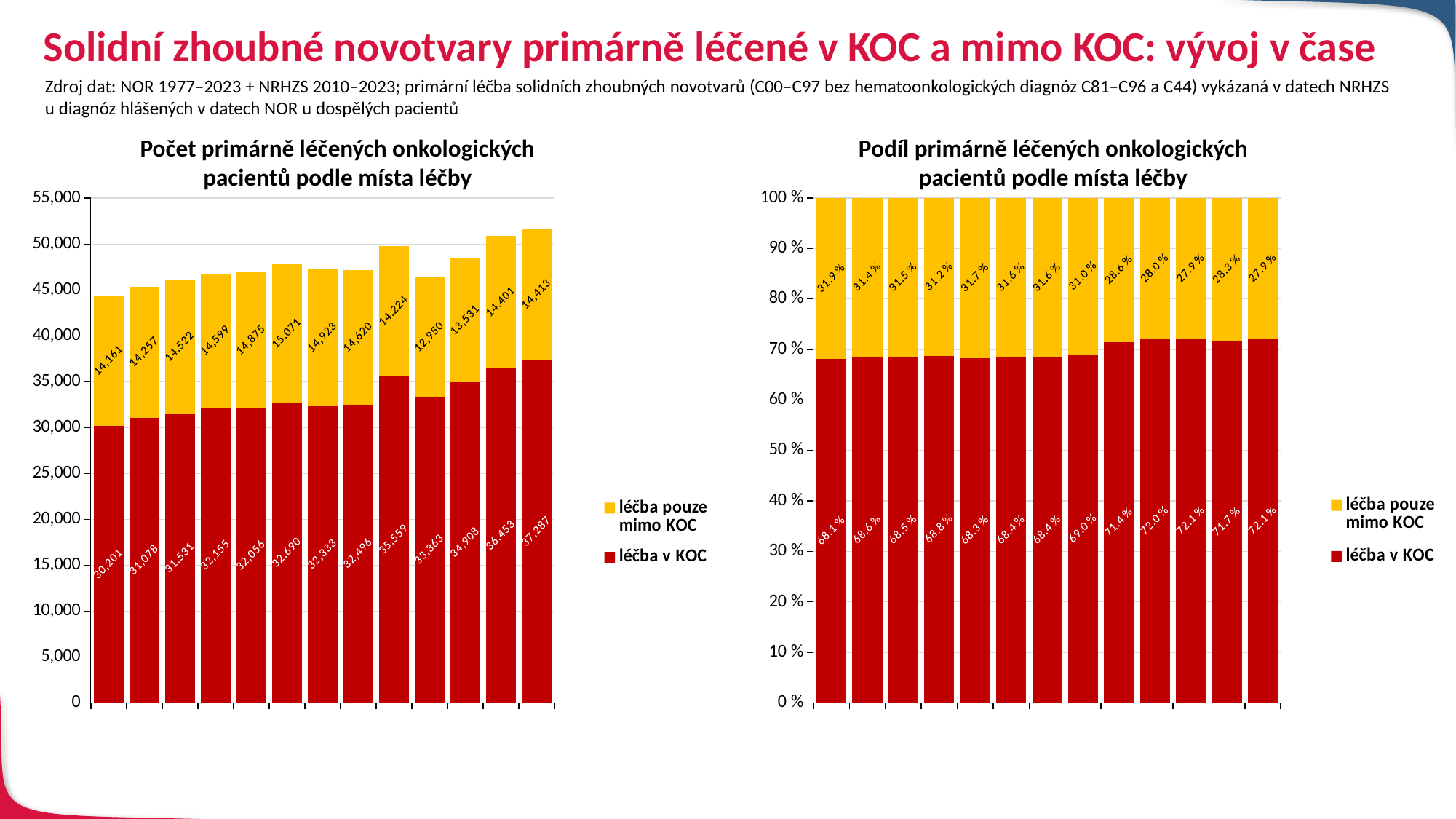

# Solidní zhoubné novotvary primárně léčené v KOC a mimo KOC: vývoj v čase
Zdroj dat: NOR 1977–2023 + NRHZS 2010–2023; primární léčba solidních zhoubných novotvarů (C00–C97 bez hematoonkologických diagnóz C81–C96 a C44) vykázaná v datech NRHZS u diagnóz hlášených v datech NOR u dospělých pacientů
Počet primárně léčených onkologických pacientů podle místa léčby
Podíl primárně léčených onkologických pacientů podle místa léčby

### Chart

| Category | léčba v KOC | léčba pouze mimo KOC |
|---|---|---|
| 2011 | 30201.0 | 14161.0 |
| 2012 | 31078.0 | 14257.0 |
| 2013 | 31531.0 | 14522.0 |
| 2014 | 32155.0 | 14599.0 |
| 2015 | 32056.0 | 14875.0 |
| 2016 | 32690.0 | 15071.0 |
| 2017 | 32333.0 | 14923.0 |
| 2018 | 32496.0 | 14620.0 |
| 2019 | 35559.0 | 14224.0 |
| 2020 | 33363.0 | 12950.0 |
| 2021 | 34908.0 | 13531.0 |
| 2022 | 36453.0 | 14401.0 |
| 2023 | 37287.0 | 14413.0 |

### Chart

| Category | léčba v KOC | léčba pouze mimo KOC |
|---|---|---|
| 2011 | 0.680785 | 0.319215 |
| 2012 | 0.685519 | 0.314481 |
| 2013 | 0.684668 | 0.315332 |
| 2014 | 0.687749 | 0.312251 |
| 2015 | 0.683045 | 0.316955 |
| 2016 | 0.68445 | 0.31555 |
| 2017 | 0.684209 | 0.315791 |
| 2018 | 0.689702 | 0.310298 |
| 2019 | 0.71428 | 0.28572 |
| 2020 | 0.720381 | 0.279619 |
| 2021 | 0.720659 | 0.279341 |
| 2022 | 0.716817 | 0.283183 |
| 2023 | 0.721219 | 0.278781 |